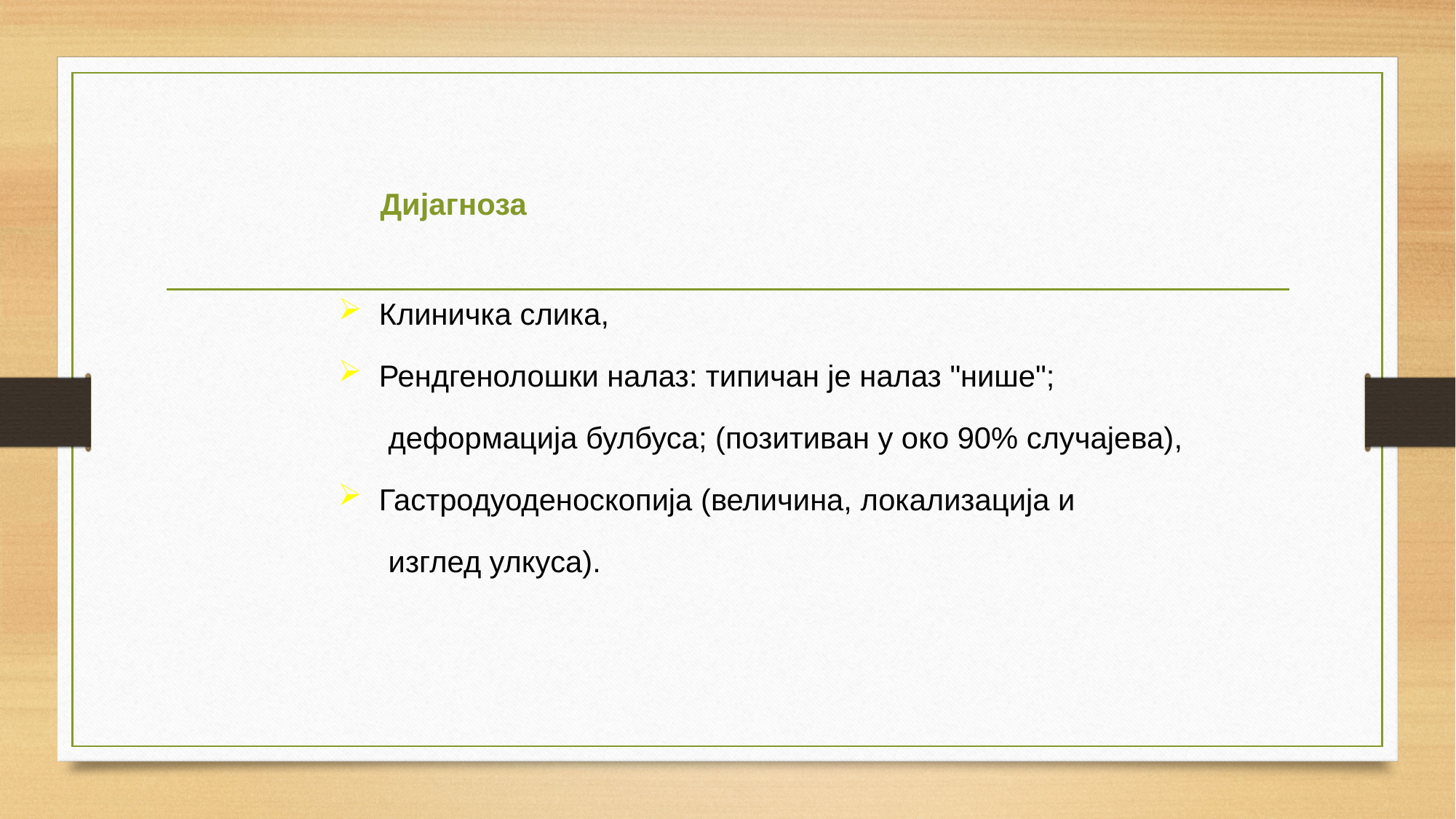

Дијагноза
  Клиничка слика,
  Рендгенолошки налаз: типичан је налаз "нише";
      деформација булбуса; (позитиван у око 90% случајева),
  Гастродуоденоскопија (величина, локализација и
      изглед улкуса).